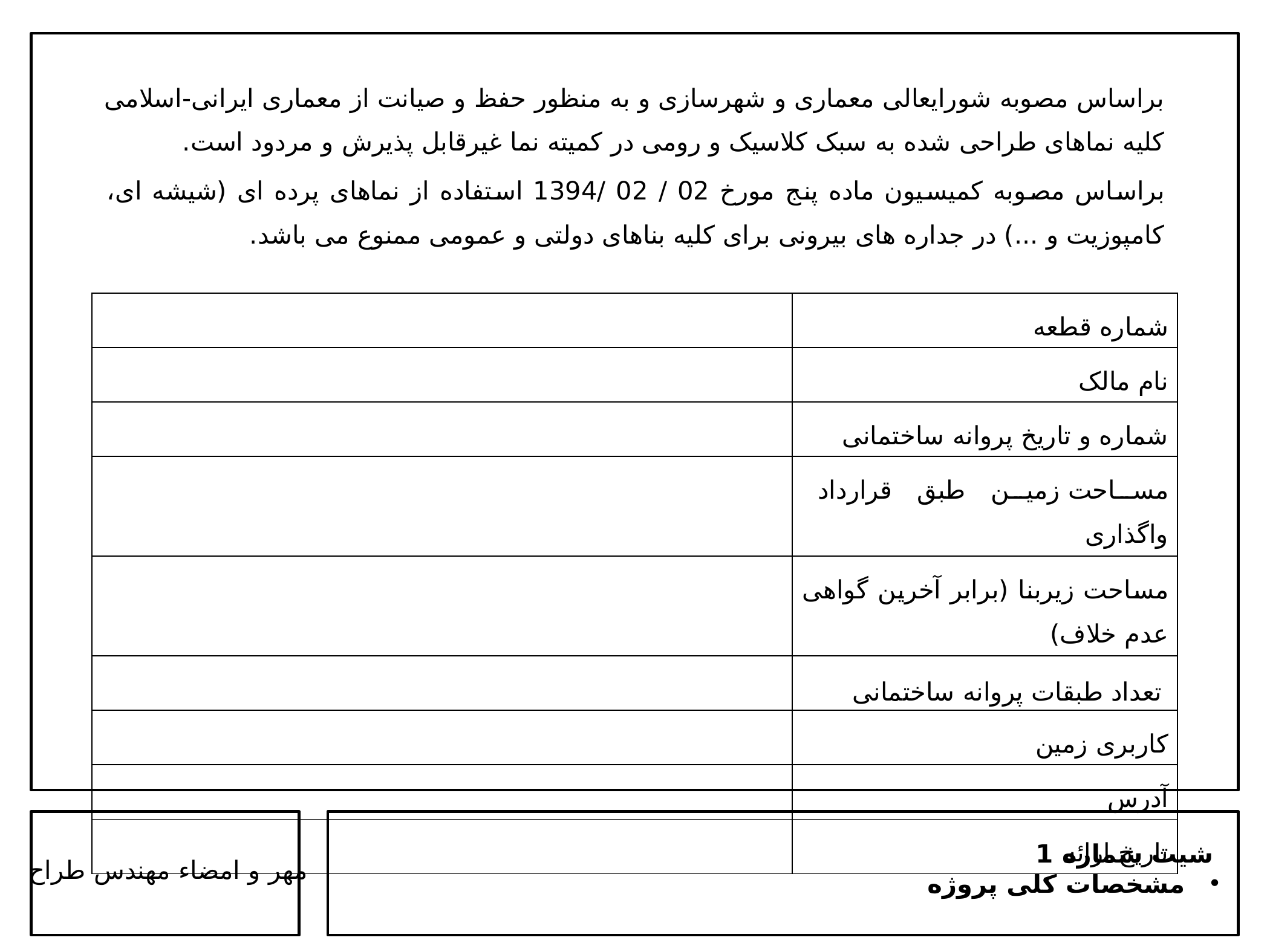

براساس مصوبه شورایعالی معماری و شهرسازی و به منظور حفظ و صیانت از معماری ایرانی-اسلامی کلیه نماهای طراحی شده به سبک کلاسیک و رومی در کمیته نما غیرقابل پذیرش و مردود است.
براساس مصوبه کمیسیون ماده پنج مورخ 02 / 02 /1394 استفاده از نماهای پرده ای (شیشه ای، کامپوزیت و ...) در جداره های بیرونی برای کلیه بناهای دولتی و عمومی ممنوع می باشد.
|  | شماره قطعه |
| --- | --- |
|  | نام مالک |
|  | شماره و تاریخ پروانه ساختمانی |
|  | مساحت زمین طبق قرارداد واگذاری |
|  | مساحت زیربنا (برابر آخرین گواهی عدم خلاف) |
|  | تعداد طبقات پروانه ساختمانی |
|  | کاربری زمین |
|  | آدرس |
|  | تاریخ ارائه |

شیت شماره 1
مشخصات کلی پروژه
مهر و امضاء مهندس طراح